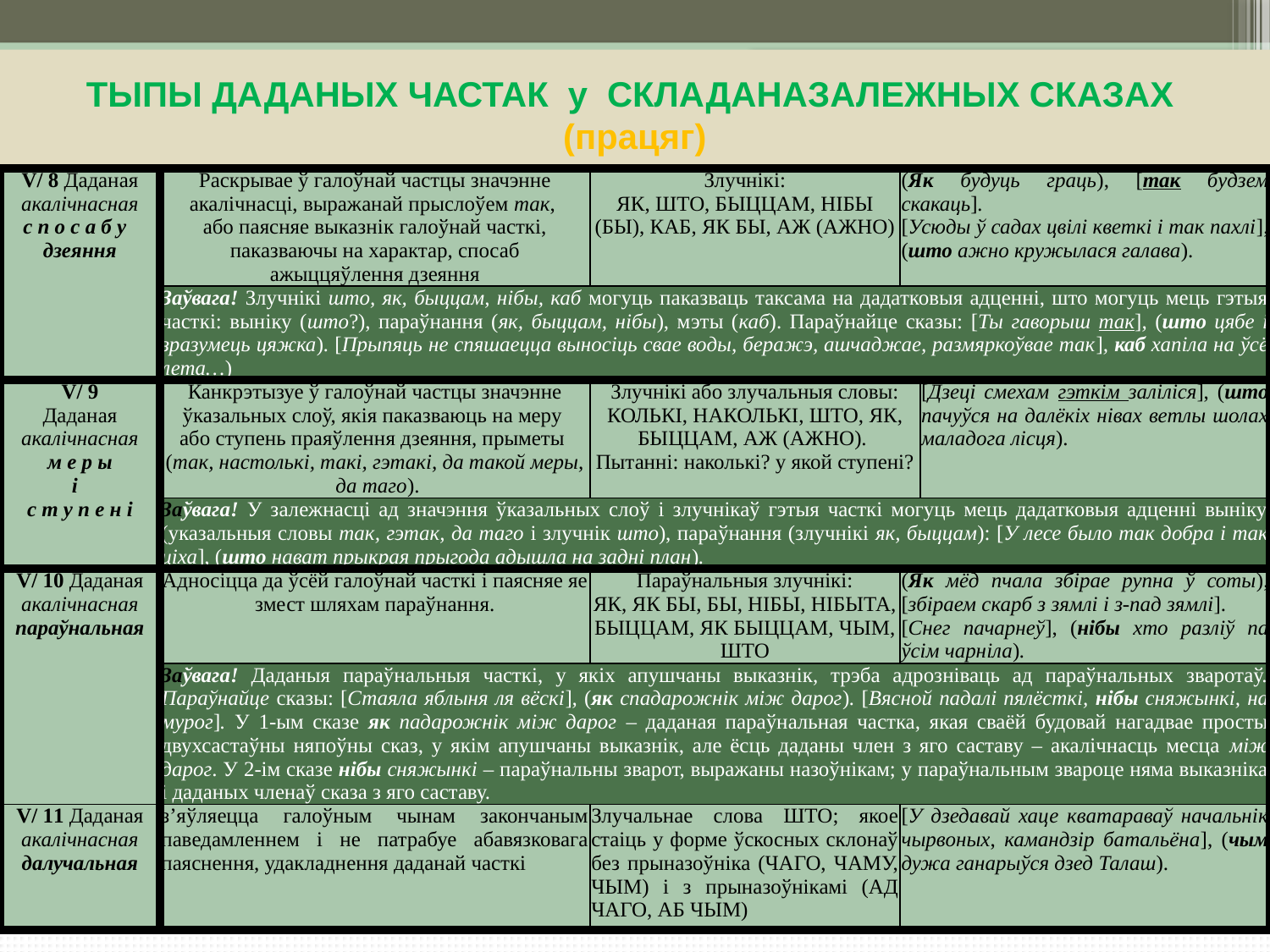

# ТЫПЫ ДАДАНЫХ ЧАСТАК  у  СКЛАДАНАЗАЛЕЖНЫХ СКАЗАХ (працяг)
| V/ 8 Даданая акалічнасная с п о с а б у дзеяння | Раскрывае ў галоўнай частцы значэнне акалічнасці, выражанай прыслоўем так, або паясняе выказнік галоўнай часткі, паказваючы на характар, спосаб ажыццяўлення дзеяння | Злучнікі: ЯК, ШТО, БЫЦЦАМ, НІБЫ (БЫ), КАБ, ЯК БЫ, АЖ (АЖНО) | (Як будуць граць), [так будзем скакаць]. [Усюды ў садах цвілі кветкі і так пахлі], (што ажно кружылася галава). |  |
| --- | --- | --- | --- | --- |
|  | Заўвага! Злучнікі што, як, быццам, нібы, каб могуць паказваць таксама на дадатковыя адценні, што могуць мець гэтыя часткі: выніку (што?), параўнання (як, быццам, нібы), мэты (каб). Параўнайце сказы: [Ты гаворыш так], (што цябе і зразумець цяжка). [Прыпяць не спяшаецца выносіць свае воды, беражэ, ашчаджае, размяркоўвае так], каб хапіла на ўсё лета…) |  |  |  |
| V/ 9 Даданая акалічнасная м е р ы і с т у п е н і | Канкрэтызуе ў галоўнай частцы значэнне ўказальных слоў, якія паказваюць на меру або ступень праяўлення дзеяння, прыметы (так, настолькі, такі, гэтакі, да такой меры, да таго). | Злучнікі або злучальныя словы: КОЛЬКІ, НАКОЛЬКІ, ШТО, ЯК, БЫЦЦАМ, АЖ (АЖНО). Пытанні: наколькі? у якой ступені? |  | [Дзеці смехам гэткім заліліся], (што пачуўся на далёкіх нівах ветлы шолах маладога лісця). |
|  | Заўвага! У залежнасці ад значэння ўказальных слоў і злучнікаў гэтыя часткі могуць мець дадатковыя адценні выніку (указальныя словы так, гэтак, да таго і злучнік што), параўнання (злучнікі як, быццам): [У лесе было так добра і так ціха], (што нават прыкрая прыгода адышла на задні план). |  |  |  |
| V/ 10 Даданая акалічнасная параўнальная | Адносіцца да ўсёй галоўнай часткі і паясняе яе змест шляхам параўнання. | Параўнальныя злучнікі: ЯК, ЯК БЫ, БЫ, НІБЫ, НІБЫТА, БЫЦЦАМ, ЯК БЫЦЦАМ, ЧЫМ, ШТО | (Як мёд пчала збірае рупна ў соты), [збіраем скарб з зямлі і з-пад зямлі]. [Снег пачарнеў], (нібы хто разліў па ўсім чарніла). |  |
|  | Заўвага! Даданыя параўнальныя часткі, у якіх апушчаны выказнік, трэба адрозніваць ад параўнальных зваротаў. Параўнайце сказы: [Стаяла яблыня ля вёскі], (як спадарожнік між дарог). [Вясной падалі пялёсткі, нібы сняжынкі, на мурог]. У 1-ым сказе як падарожнік між дарог – даданая параўнальная частка, якая сваёй будовай нагадвае просты двухсастаўны няпоўны сказ, у якім апушчаны выказнік, але ёсць даданы член з яго саставу – акалічнасць месца між дарог. У 2-ім сказе нібы сняжынкі – параўнальны зварот, выражаны назоўнікам; у параўнальным звароце няма выказніка і даданых членаў сказа з яго саставу. |  |  |  |
| V/ 11 Даданая акалічнасная далучальная | з’яўляецца галоўным чынам закончаным паведамленнем і не патрабуе абавязковага паяснення, удакладнення даданай часткі | Злучальнае слова ШТО; якое стаіць у форме ўскосных склонаў без прыназоўніка (ЧАГО, ЧАМУ, ЧЫМ) і з прыназоўнікамі (АД ЧАГО, АБ ЧЫМ) | [У дзедавай хаце кватараваў начальнік чырвоных, камандзір батальёна], (чым дужа ганарыўся дзед Талаш). |  |